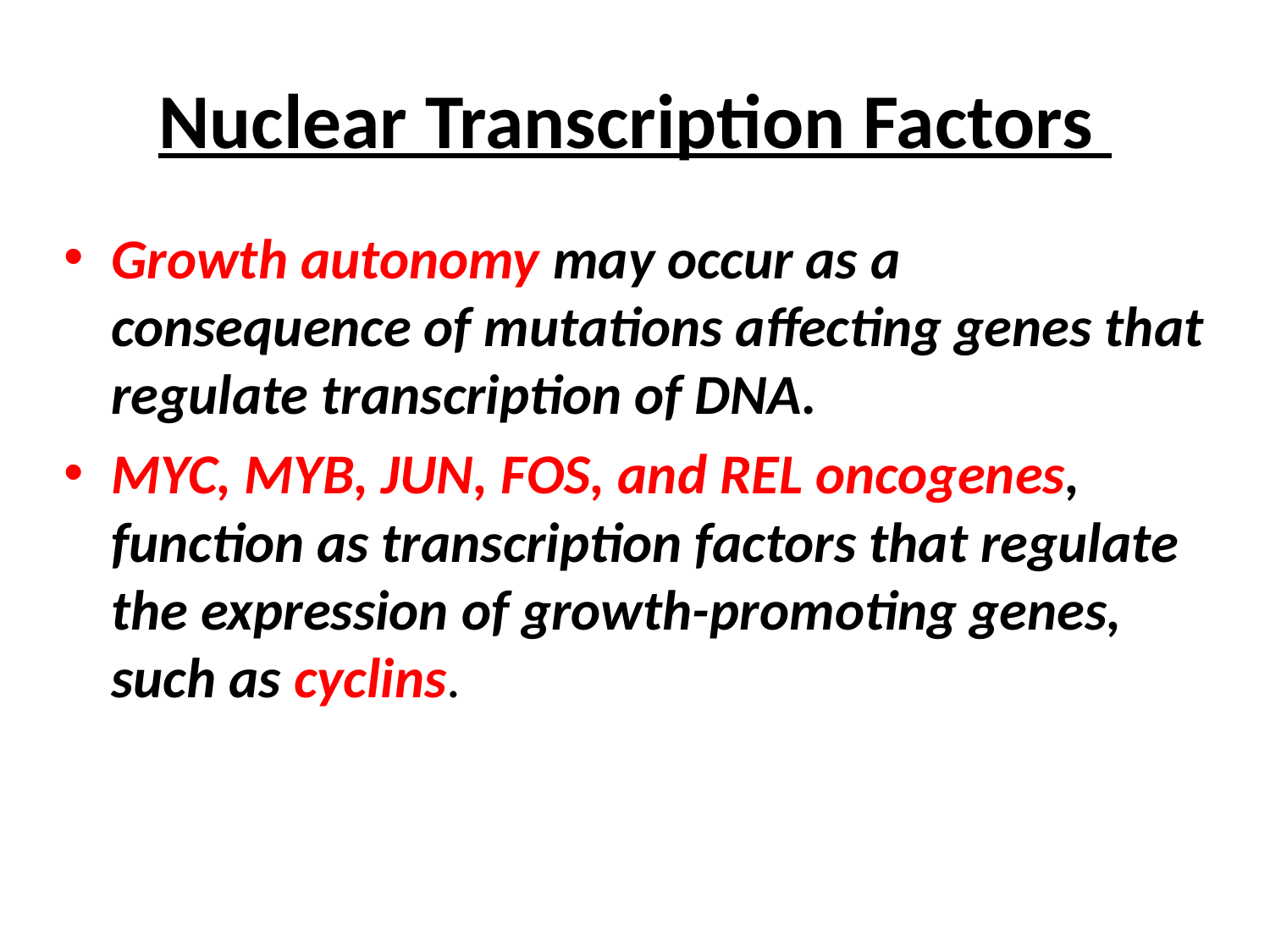

Nuclear Transcription Factors
Growth autonomy may occur as a consequence of mutations affecting genes that regulate transcription of DNA.
MYC, MYB, JUN, FOS, and REL oncogenes, function as transcription factors that regulate the expression of growth-promoting genes, such as cyclins.